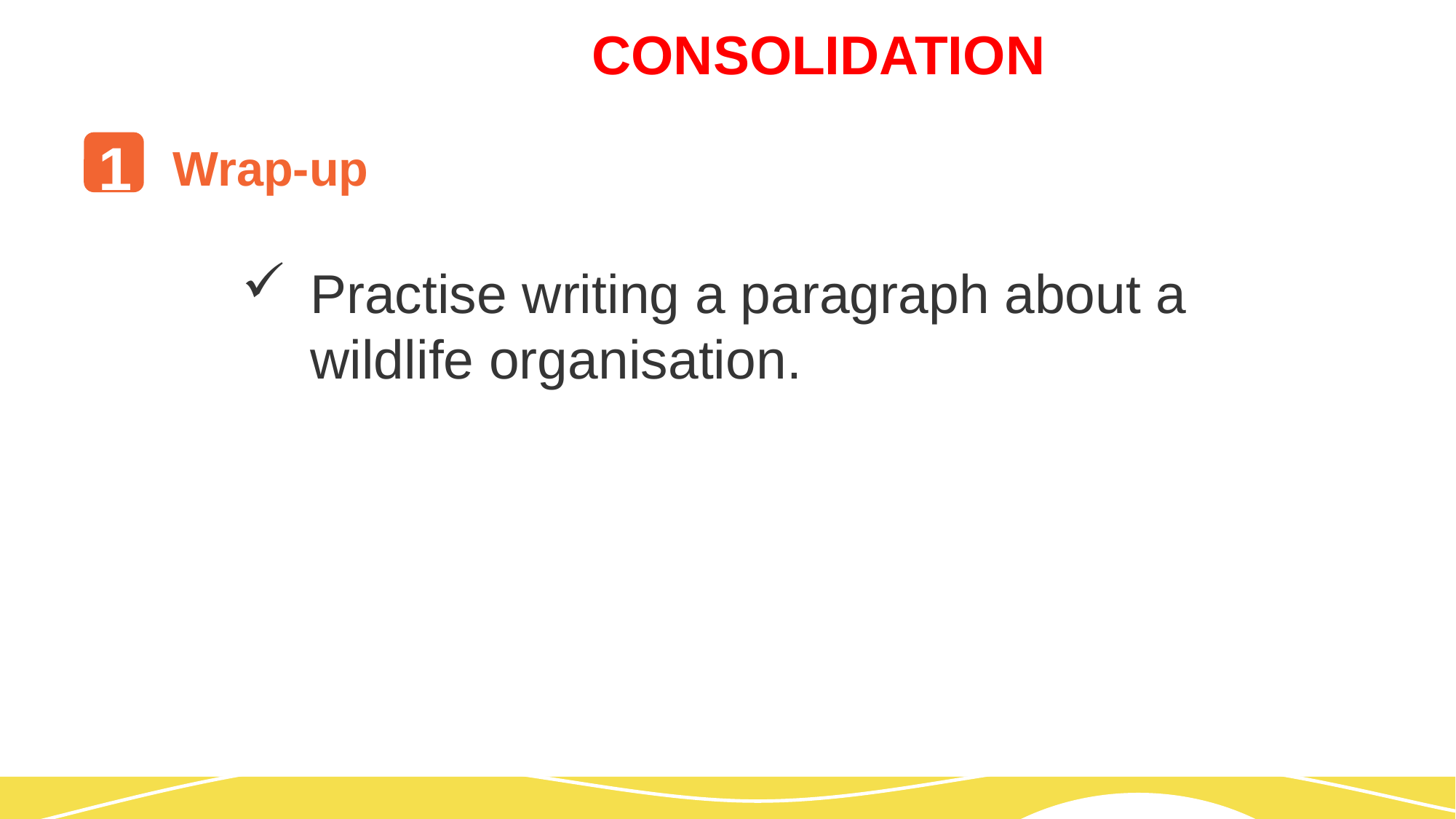

CONSOLIDATION
1

Wrap-up
Practise writing a paragraph about a wildlife organisation.